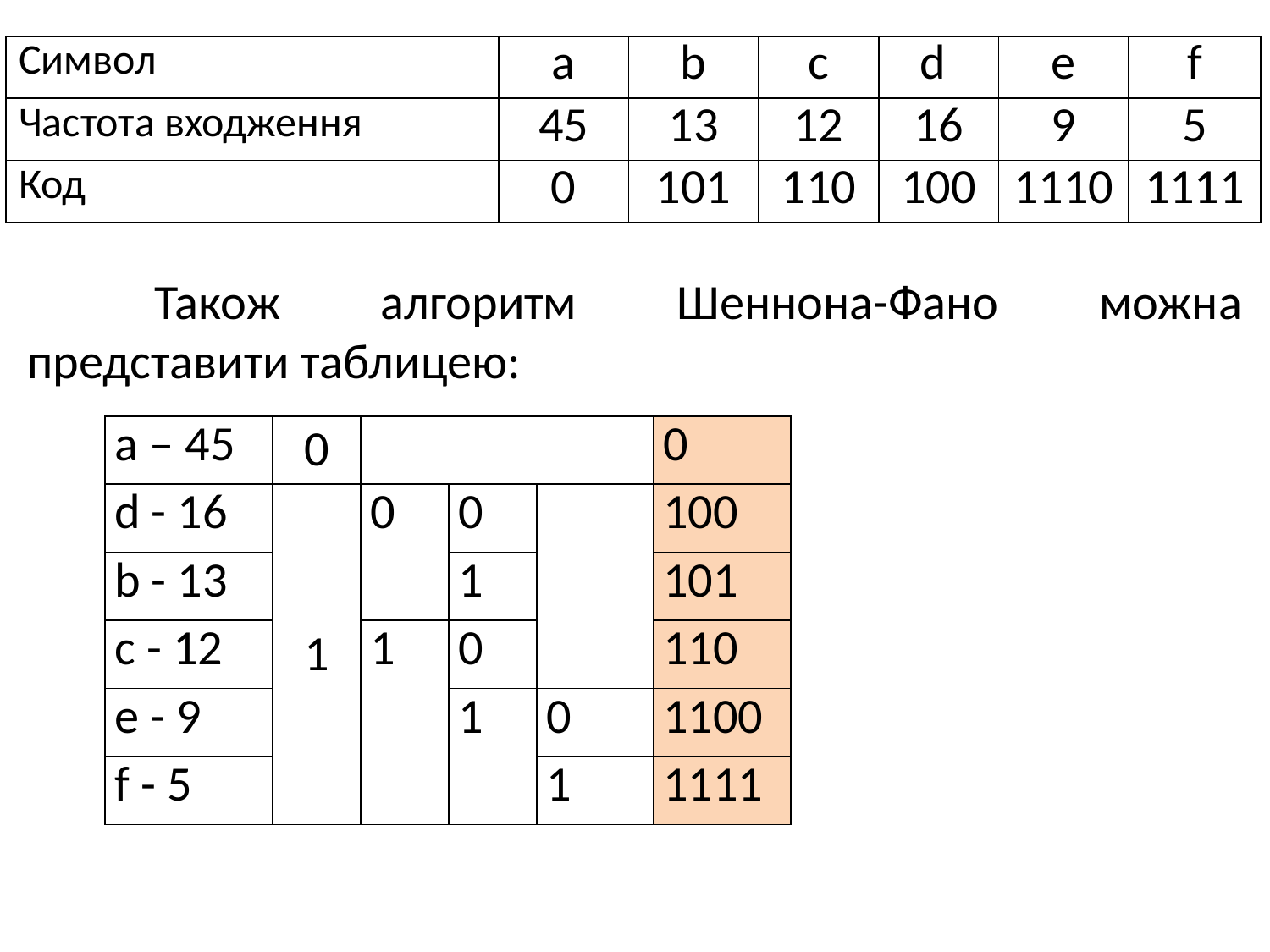

| Символ | a | b | c | d | e | f |
| --- | --- | --- | --- | --- | --- | --- |
| Частота входження | 45 | 13 | 12 | 16 | 9 | 5 |
| Код | 0 | 101 | 110 | 100 | 1110 | 1111 |
	Також алгоритм Шеннона-Фано можна представити таблицею:
| a – 45 | 0 |  |  |  | 0 |
| --- | --- | --- | --- | --- | --- |
| d - 16 | 1 | 0 | 0 |  | 100 |
| b - 13 |  |  | 1 |  | 101 |
| c - 12 |  | 1 | 0 |  | 110 |
| e - 9 |  |  | 1 | 0 | 1100 |
| f - 5 |  |  |  | 1 | 1111 |